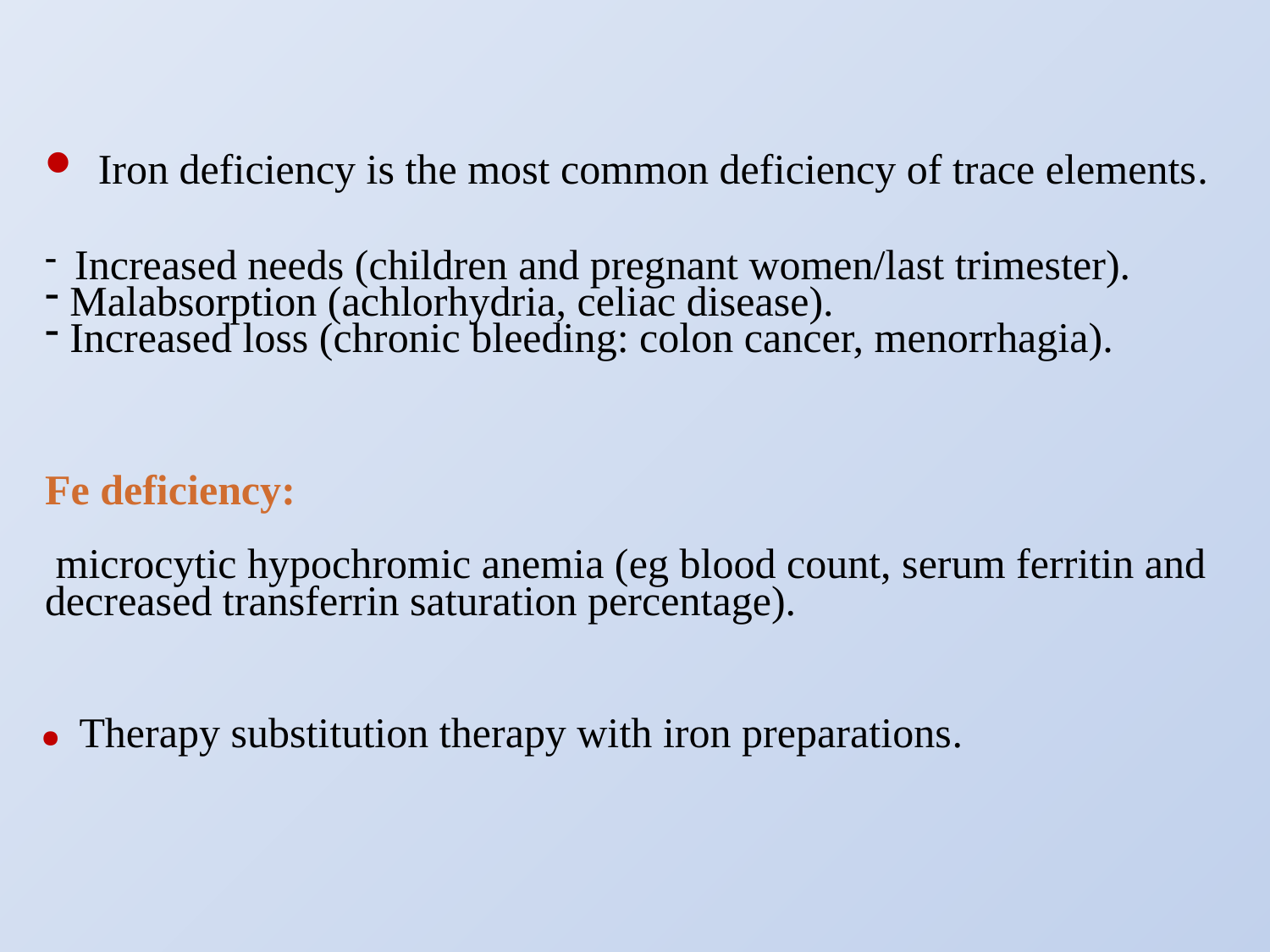

Iron deficiency is the most common deficiency of trace elements.

  Increased needs (children and pregnant women/last trimester).
 Malabsorption (achlorhydria, celiac disease).
 Increased loss (chronic bleeding: colon cancer, menorrhagia).

Fe deficiency:

 microcytic hypochromic anemia (eg blood count, serum ferritin and decreased transferrin saturation percentage).

•  Therapy substitution therapy with iron preparations.